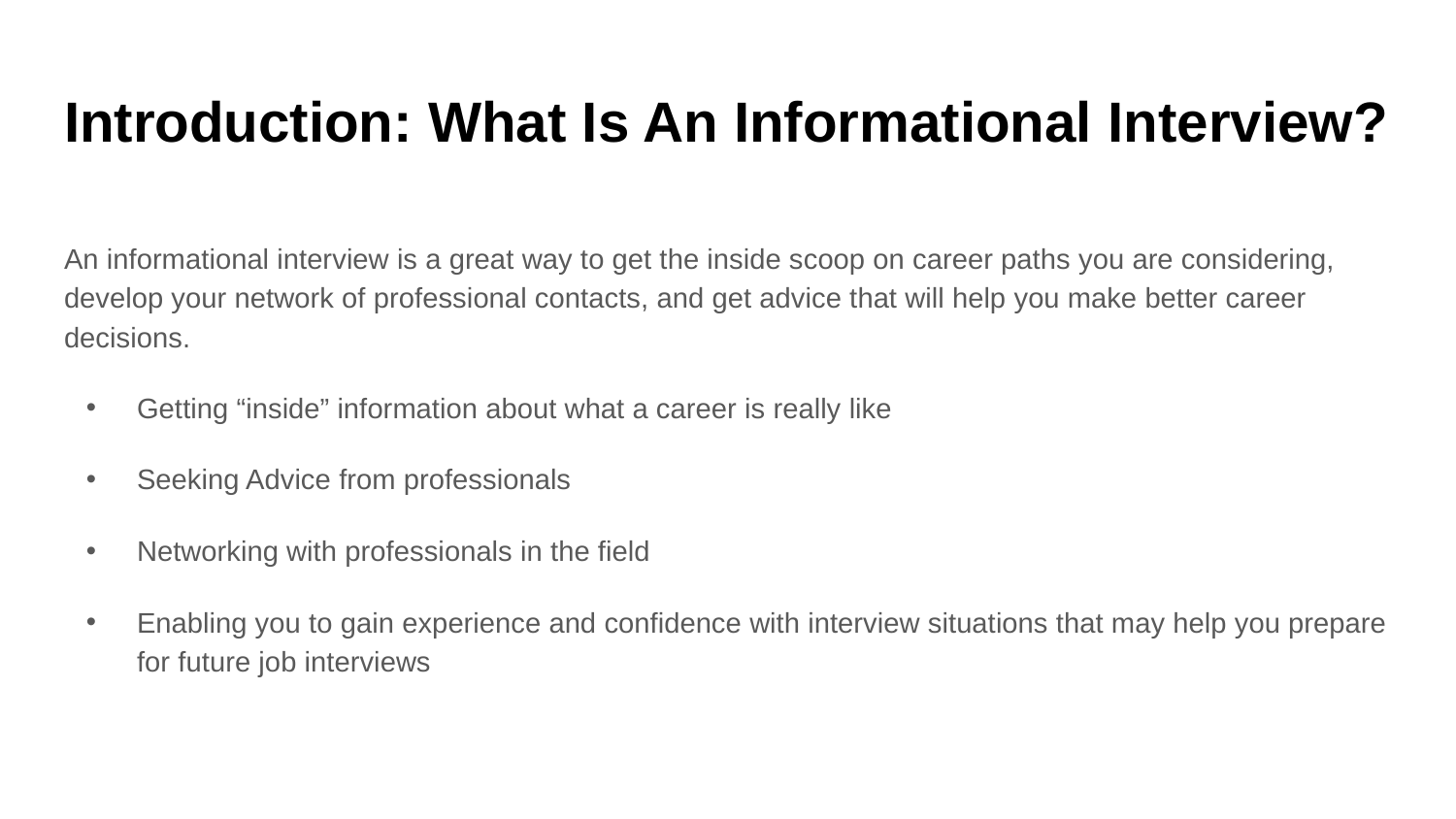

# Introduction: What Is An Informational Interview?
An informational interview is a great way to get the inside scoop on career paths you are considering, develop your network of professional contacts, and get advice that will help you make better career decisions.
Getting “inside” information about what a career is really like
Seeking Advice from professionals
Networking with professionals in the field
Enabling you to gain experience and confidence with interview situations that may help you prepare for future job interviews